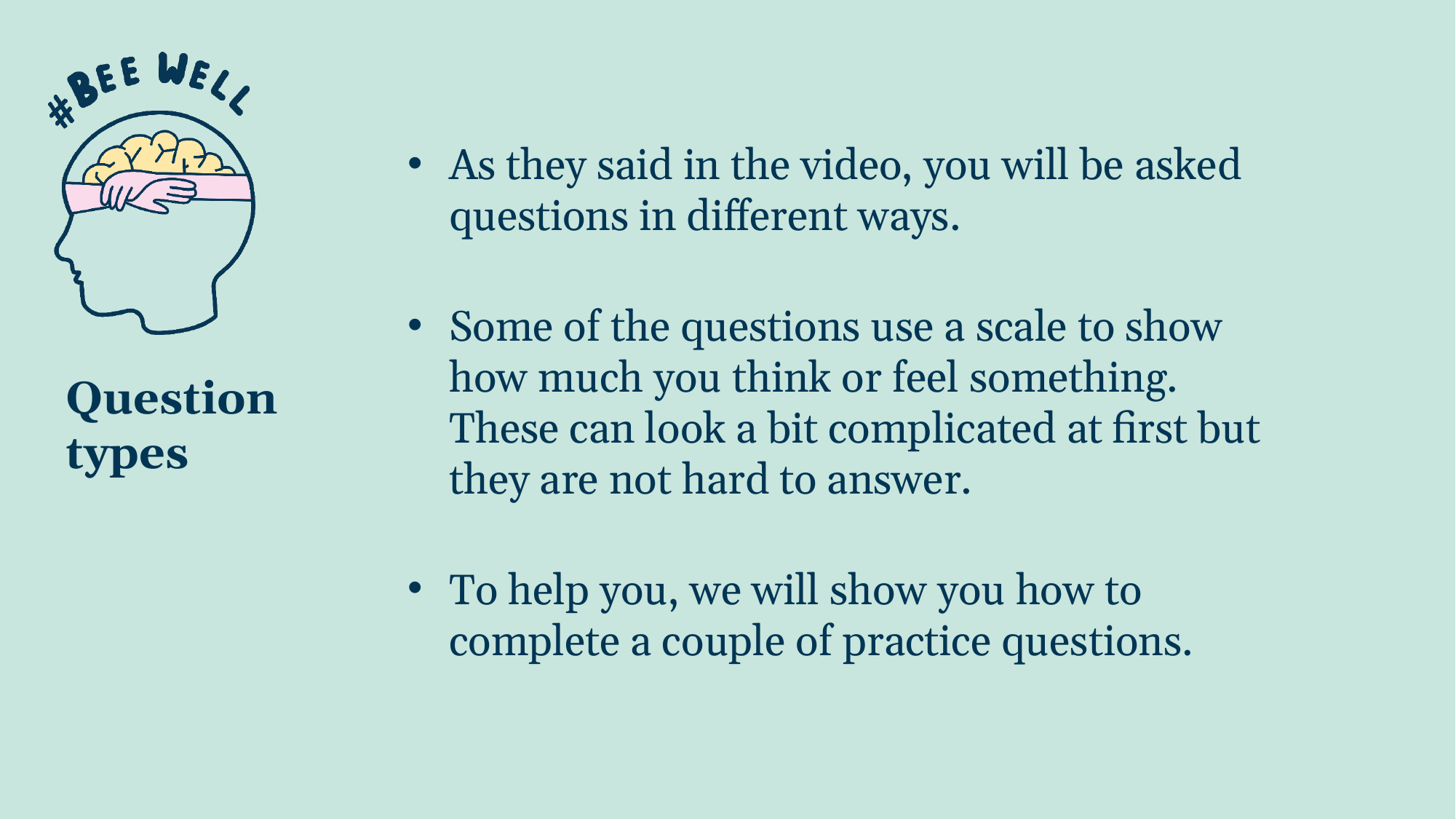

As they said in the video, you will be asked questions in different ways.
Some of the questions use a scale to show how much you think or feel something. These can look a bit complicated at first but they are not hard to answer.
To help you, we will show you how to complete a couple of practice questions.

# Question types